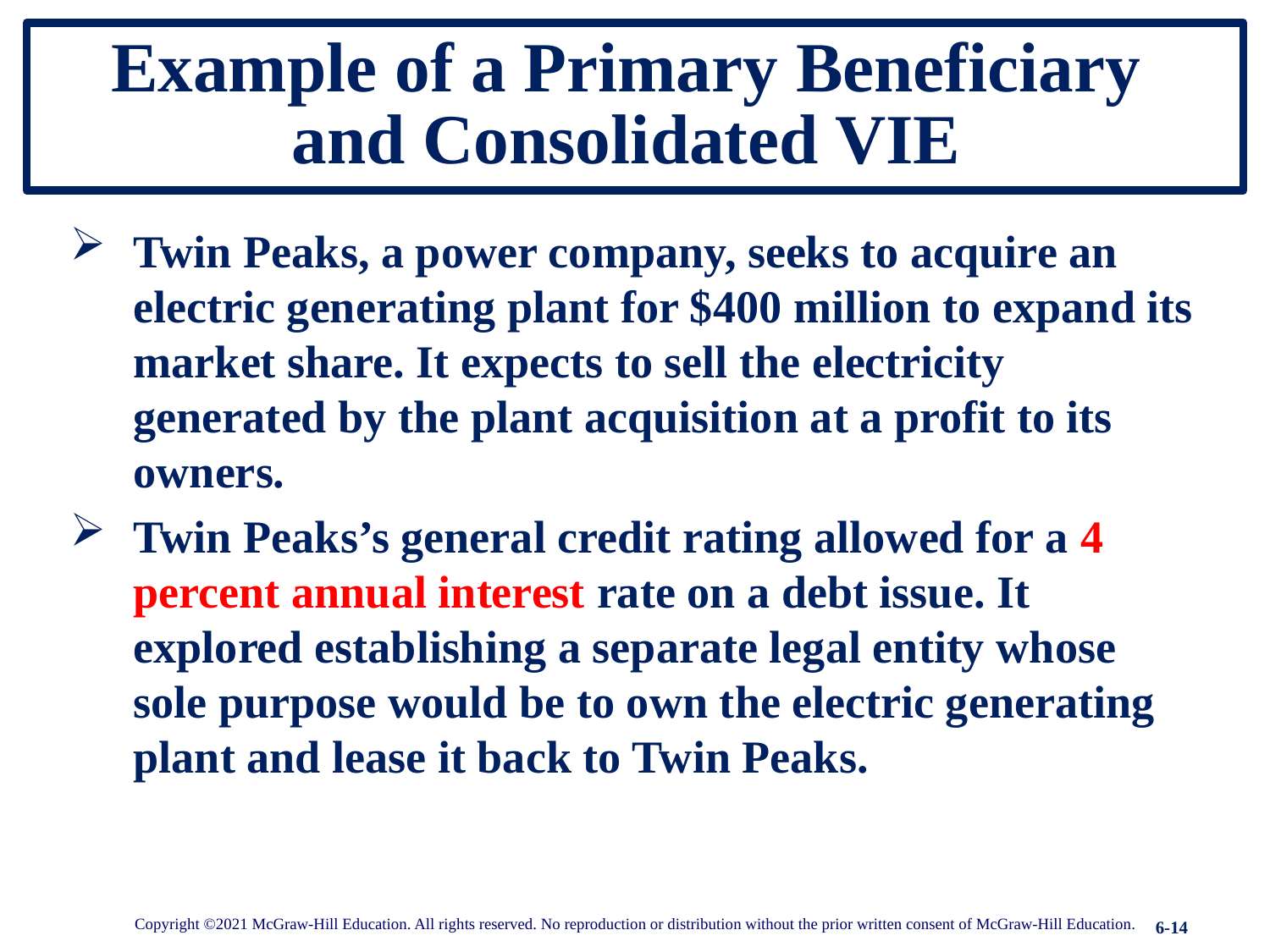

# Example of a Primary Beneficiary and Consolidated VIE
Twin Peaks, a power company, seeks to acquire an electric generating plant for $400 million to expand its market share. It expects to sell the electricity generated by the plant acquisition at a profit to its owners.
Twin Peaks’s general credit rating allowed for a 4 percent annual interest rate on a debt issue. It explored establishing a separate legal entity whose sole purpose would be to own the electric generating plant and lease it back to Twin Peaks.
Copyright ©2021 McGraw-Hill Education. All rights reserved. No reproduction or distribution without the prior written consent of McGraw-Hill Education.
6-14